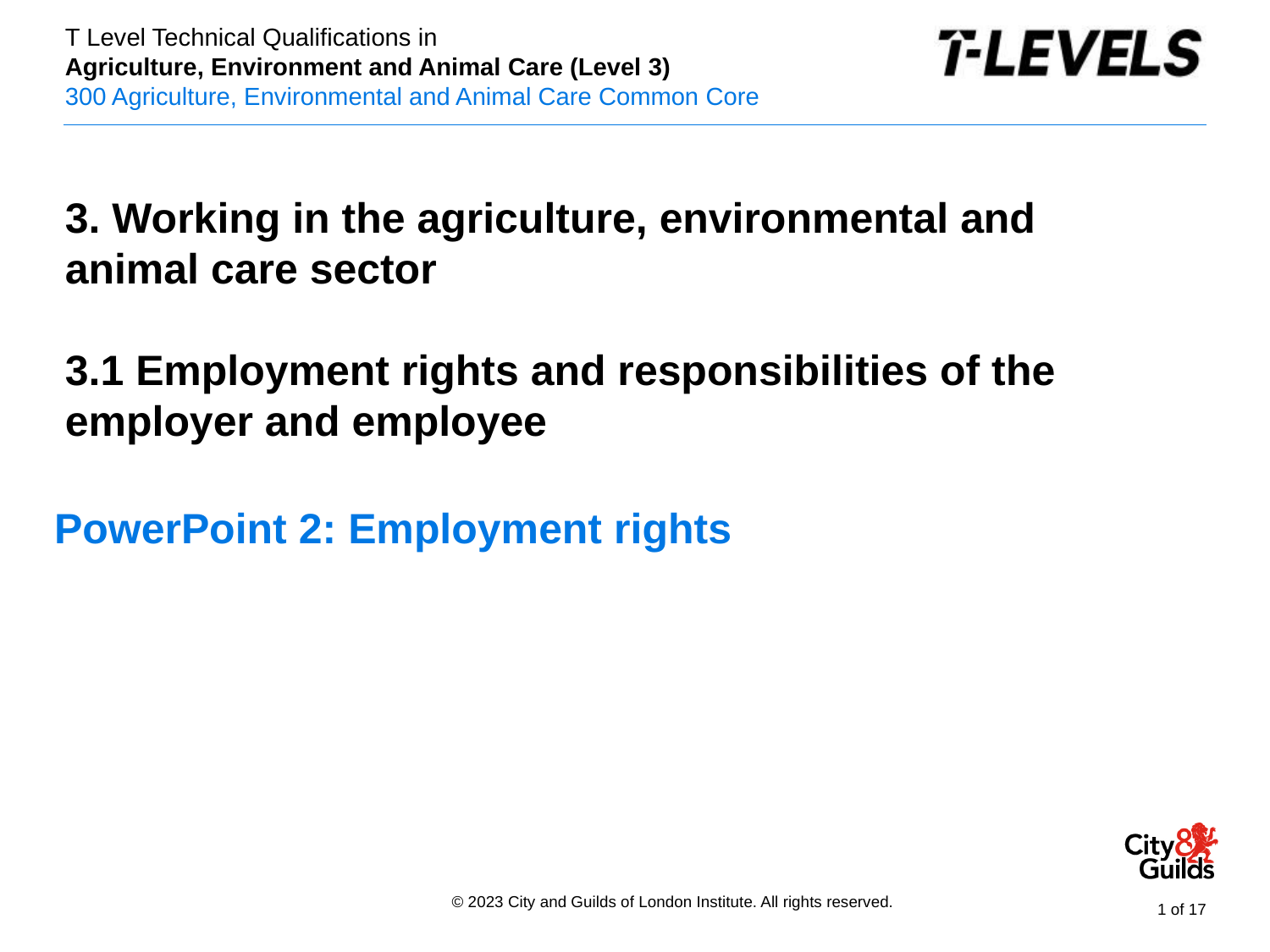

PowerPoint presentation
3. Working in the agriculture, environmental and animal care sector

3.1 Employment rights and responsibilities of the employer and employee
# PowerPoint 2: Employment rights